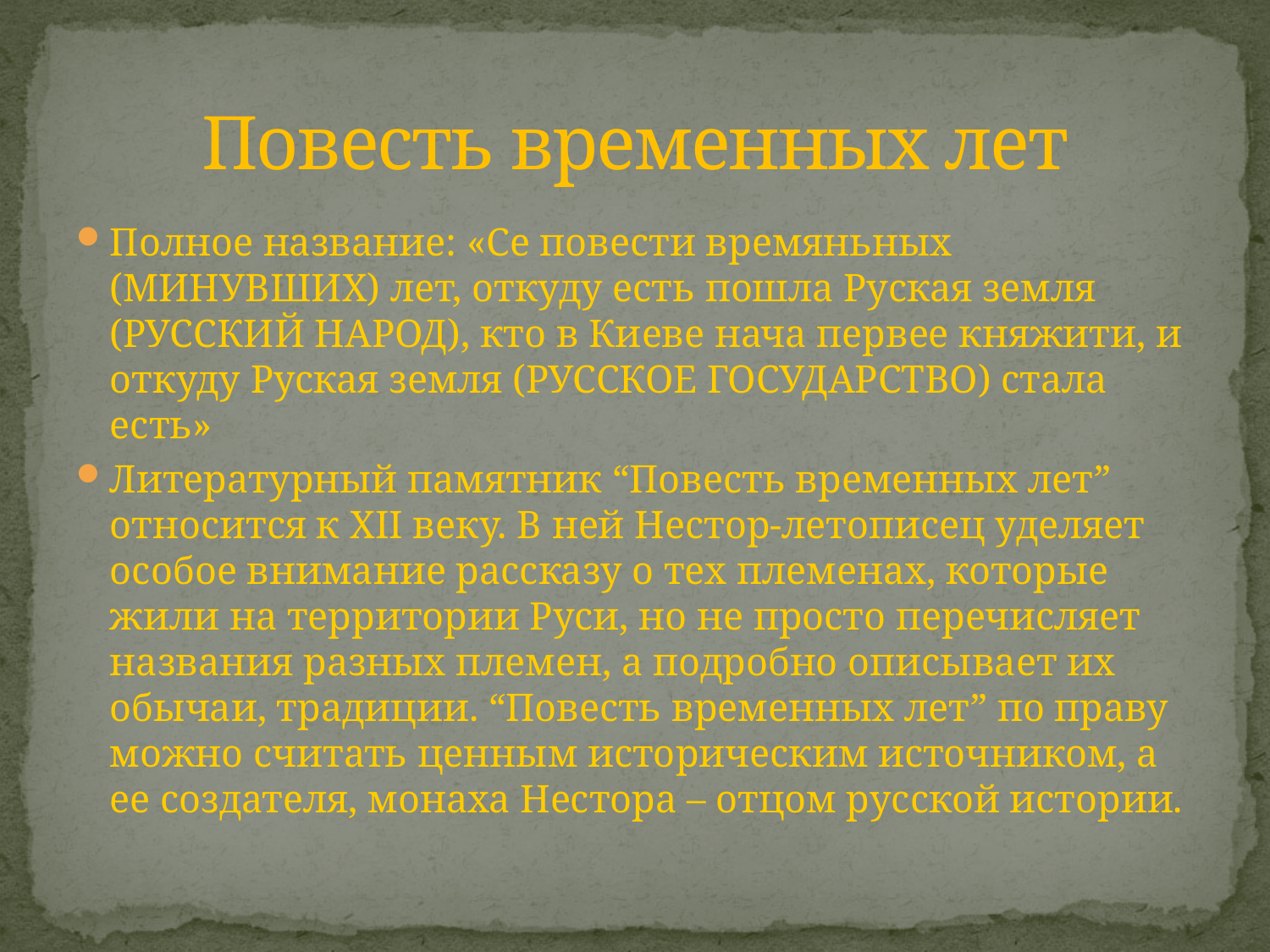

# Повесть временных лет
Полное название: «Се повести времяньных (МИНУВШИХ) лет, откуду есть пошла Руская земля (РУССКИЙ НАРОД), кто в Киеве нача первее княжити, и откуду Руская земля (РУССКОЕ ГОСУДАРСТВО) стала есть»
Литературный памятник “Повесть временных лет” относится к XII веку. В ней Нестор-летописец уделяет особое внимание рассказу о тех племенах, которые жили на территории Руси, но не просто перечисляет названия разных племен, а подробно описывает их обычаи, традиции. “Повесть временных лет” по праву можно считать ценным историческим источником, а ее создателя, монаха Нестора – отцом русской истории.